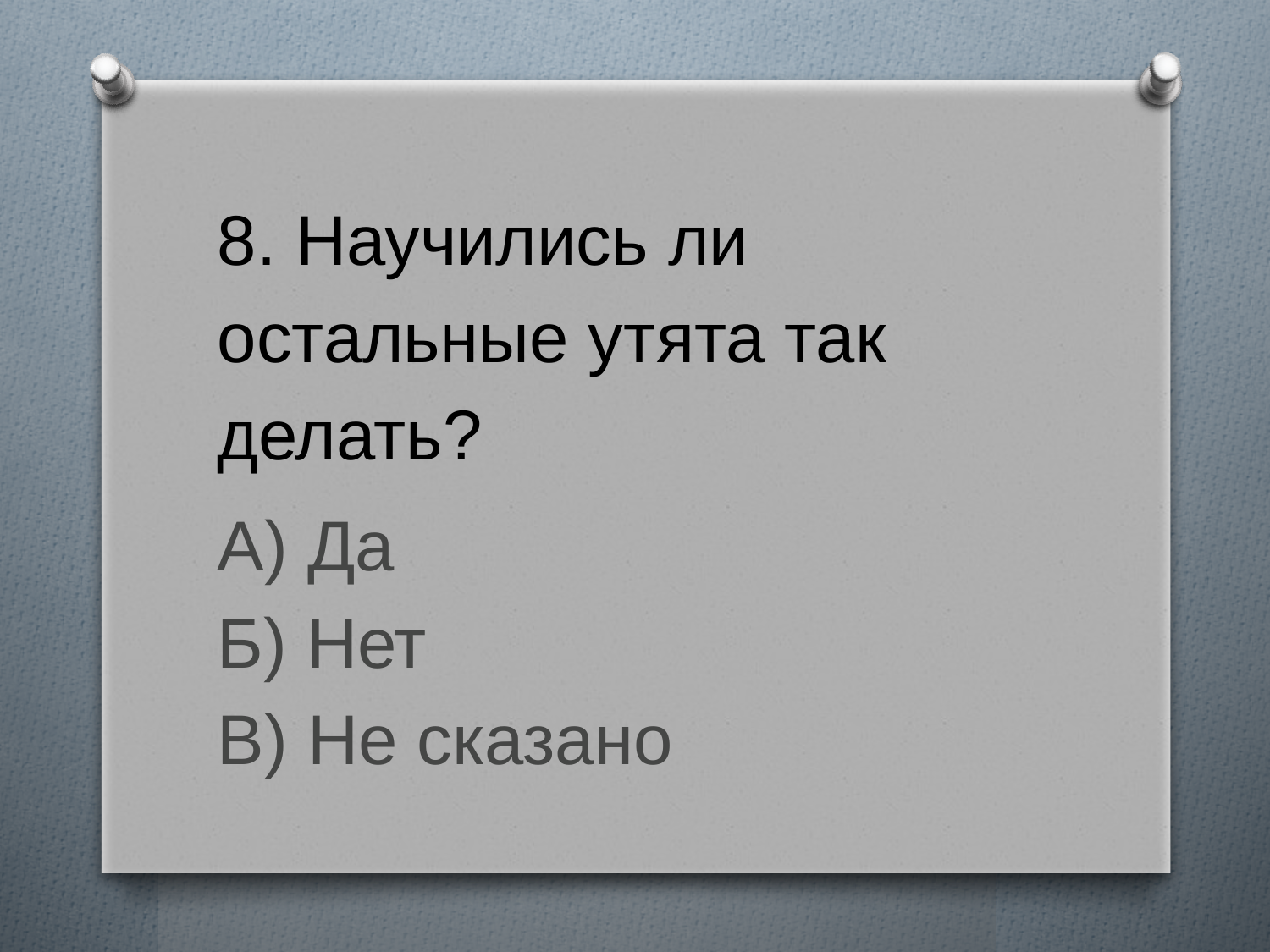

8. Научились ли остальные утята так делать?
А) Да
Б) Нет
В) Не сказано